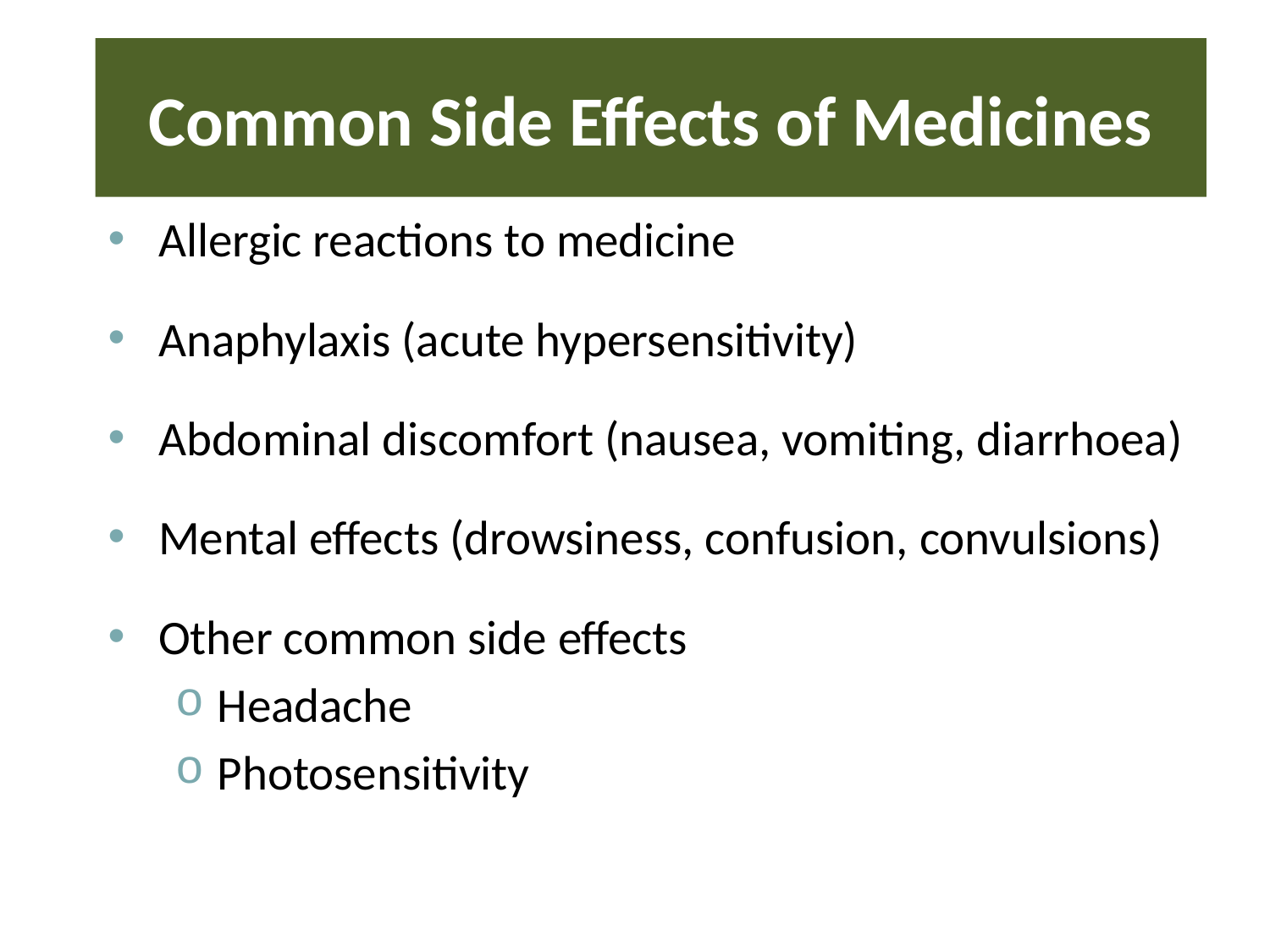

# Common Side Effects of Medicines
Allergic reactions to medicine
Anaphylaxis (acute hypersensitivity)
Abdominal discomfort (nausea, vomiting, diarrhoea)
Mental effects (drowsiness, confusion, convulsions)
Other common side effects
Headache
Photosensitivity